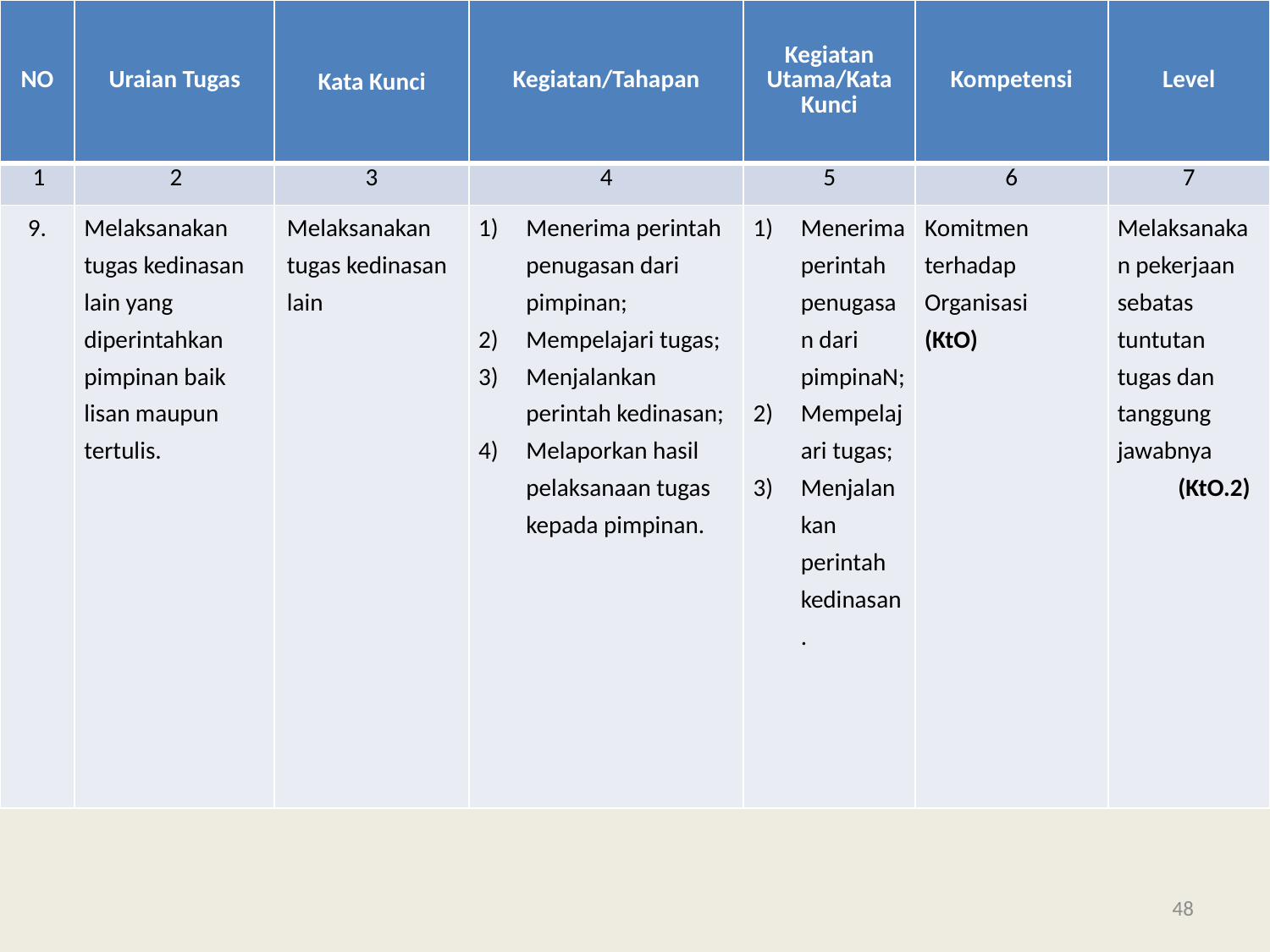

| NO | Uraian Tugas | Kata Kunci | Kegiatan/Tahapan | Kegiatan Utama/Kata Kunci | Kompetensi | Level |
| --- | --- | --- | --- | --- | --- | --- |
| 1 | 2 | 3 | 4 | 5 | 6 | 7 |
| 9. | Melaksanakan tugas kedinasan lain yang diperintahkan pimpinan baik lisan maupun tertulis. | Melaksanakan tugas kedinasan lain | Menerima perintah penugasan dari pimpinan; Mempelajari tugas; Menjalankan perintah kedinasan; Melaporkan hasil pelaksanaan tugas kepada pimpinan. | Menerima perintah penugasan dari pimpinaN; Mempelajari tugas; Menjalankan perintah kedinasan. | Komitmen terhadap Organisasi (KtO) | Melaksanakan pekerjaan sebatas tuntutan tugas dan tanggung jawabnya (KtO.2) |
48